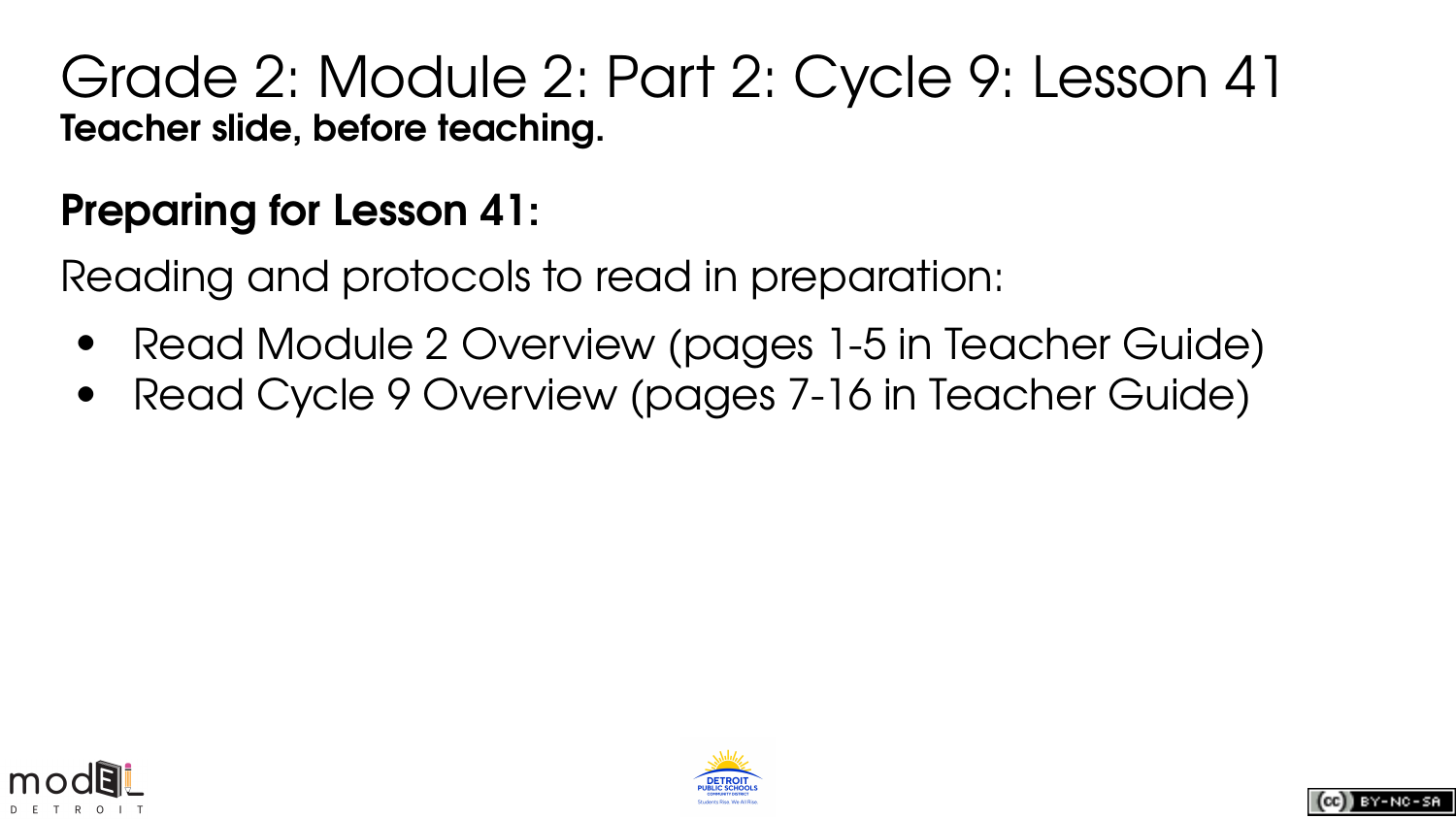

# Grade 2: Module 2: Part 2: Cycle 9: Lesson 41
Teacher slide, before teaching.
Preparing for Lesson 41:
Reading and protocols to read in preparation:
Read Module 2 Overview (pages 1-5 in Teacher Guide)
Read Cycle 9 Overview (pages 7-16 in Teacher Guide)